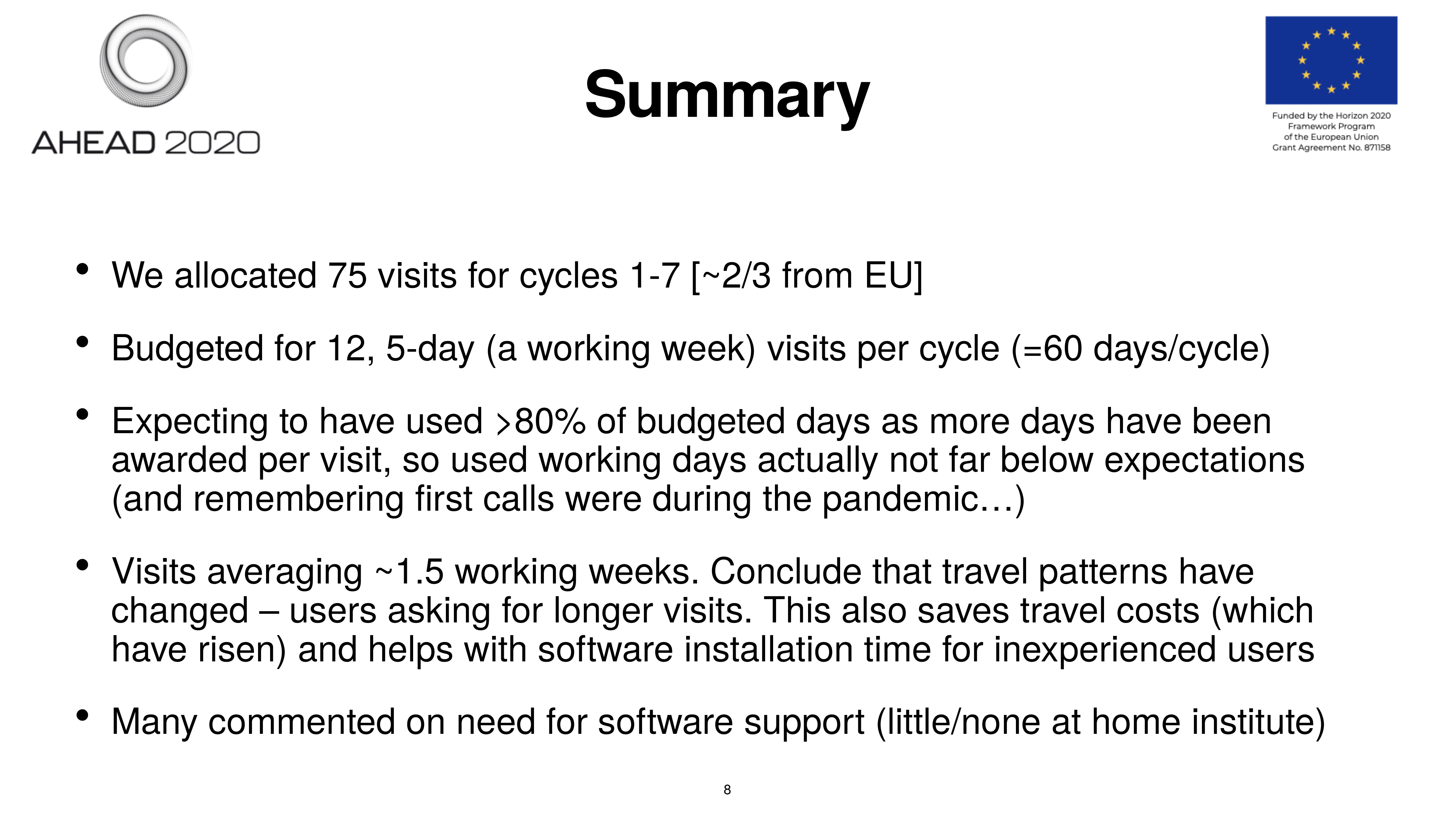

# Summary
We allocated 75 visits for cycles 1-7 [~2/3 from EU]
Budgeted for 12, 5-day (a working week) visits per cycle (=60 days/cycle)
Expecting to have used >80% of budgeted days as more days have been awarded per visit, so used working days actually not far below expectations (and remembering first calls were during the pandemic…)
Visits averaging ~1.5 working weeks. Conclude that travel patterns have changed – users asking for longer visits. This also saves travel costs (which have risen) and helps with software installation time for inexperienced users
Many commented on need for software support (little/none at home institute)

8